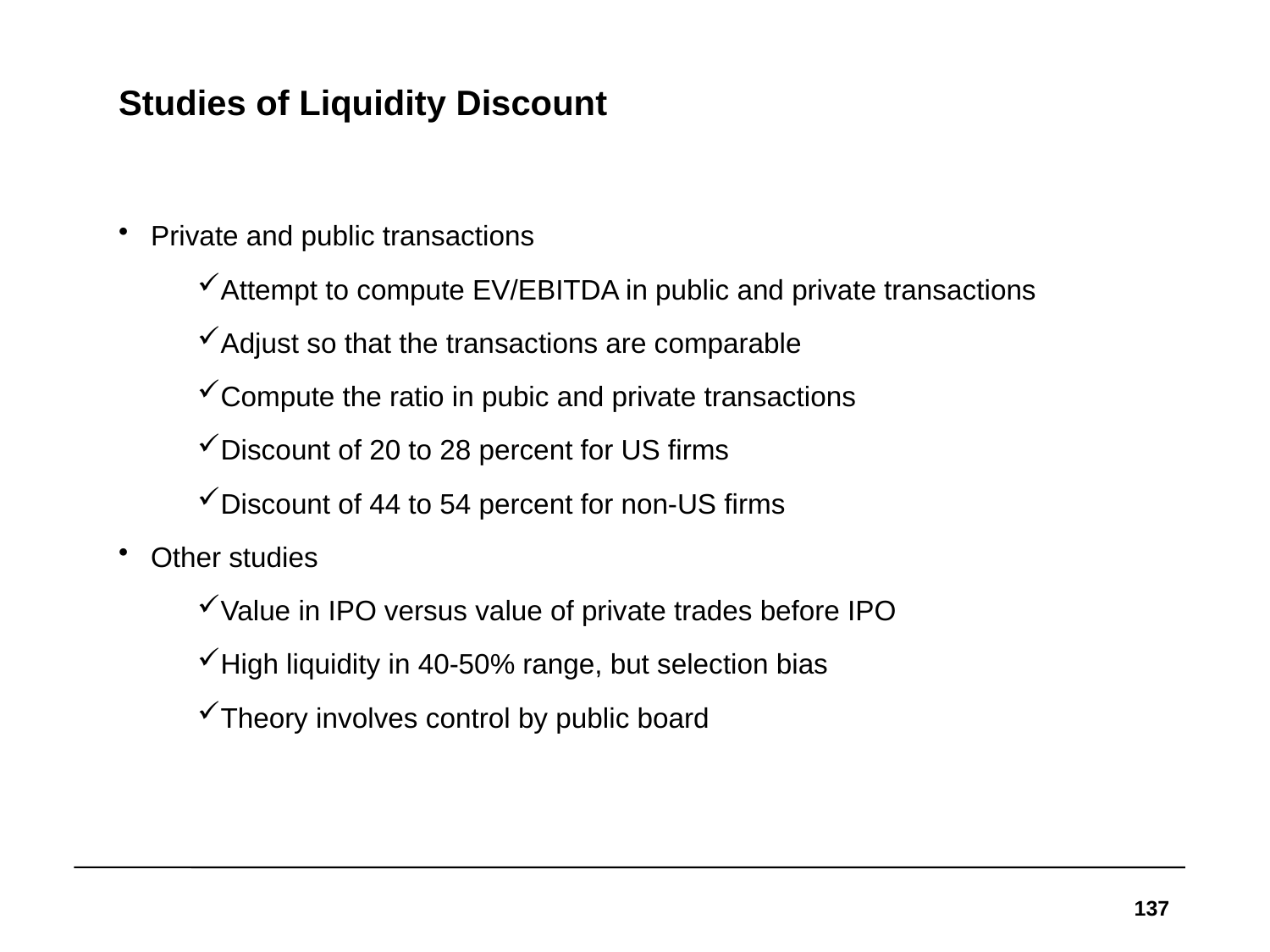

# Studies of Liquidity Discount
Private and public transactions
Attempt to compute EV/EBITDA in public and private transactions
Adjust so that the transactions are comparable
Compute the ratio in pubic and private transactions
Discount of 20 to 28 percent for US firms
Discount of 44 to 54 percent for non-US firms
Other studies
Value in IPO versus value of private trades before IPO
High liquidity in 40-50% range, but selection bias
Theory involves control by public board